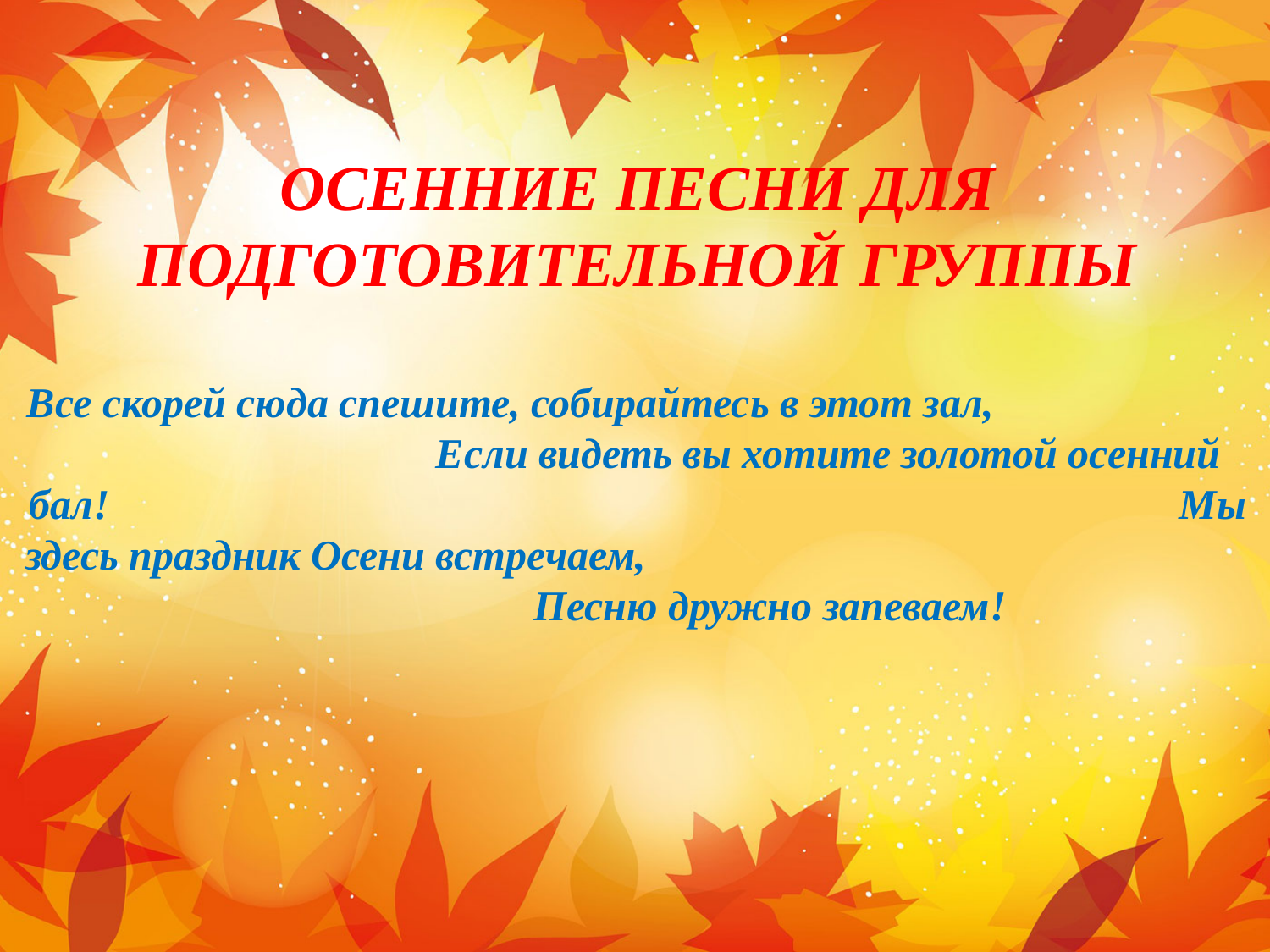

# ОСЕННИЕ ПЕСНИ ДЛЯ ПОДГОТОВИТЕЛЬНОЙ ГРУППЫ Все скорей сюда спешите, собирайтесь в этот зал,                                                             Если видеть вы хотите золотой осенний бал!                                                                                                     Мы здесь праздник Осени встречаем,                                                                                   Песню дружно запеваем!